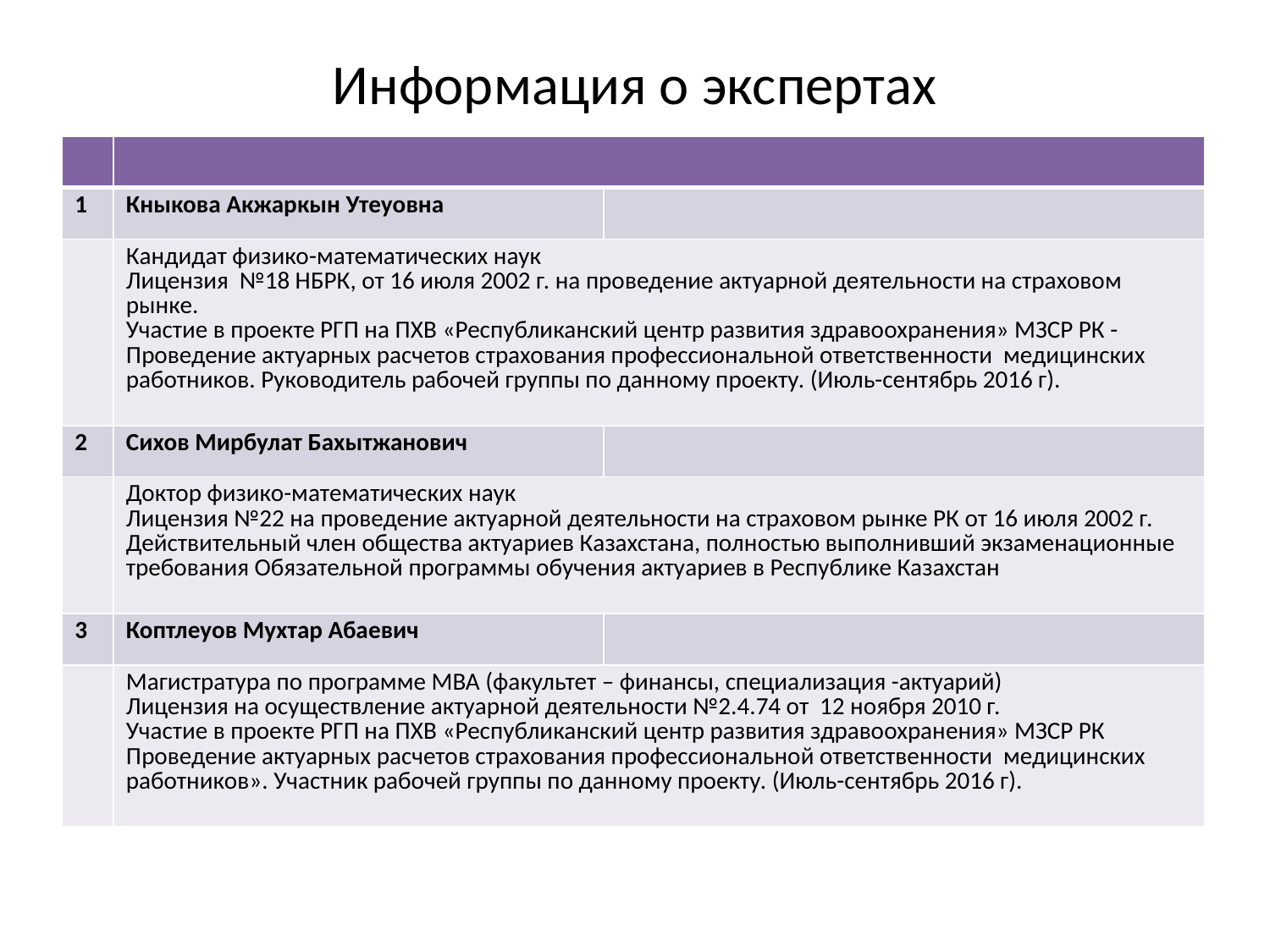

# Информация о экспертах
|  |  |  |
| --- | --- | --- |
| 1 | Кныкова Акжаркын Утеуовна |  |
|  | Кандидат физико-математических наук Лицензия №18 НБРК, от 16 июля 2002 г. на проведение актуарной деятельности на страховом рынке. Участие в проекте РГП на ПХВ «Республиканский центр развития здравоохранения» МЗСР РК - Проведение актуарных расчетов страхования профессиональной ответственности медицинских работников. Руководитель рабочей группы по данному проекту. (Июль-сентябрь 2016 г). |  |
| 2 | Сихов Мирбулат Бахытжанович |  |
|  | Доктор физико-математических наук Лицензия №22 на проведение актуарной деятельности на страховом рынке РК от 16 июля 2002 г. Действительный член общества актуариев Казахстана, полностью выполнивший экзаменационные требования Обязательной программы обучения актуариев в Республике Казахстан |  |
| 3 | Коптлеуов Мухтар Абаевич |  |
|  | Магистратура по программе МВА (факультет – финансы, специализация -актуарий) Лицензия на осуществление актуарной деятельности №2.4.74 от 12 ноября 2010 г. Участие в проекте РГП на ПХВ «Республиканский центр развития здравоохранения» МЗСР РК Проведение актуарных расчетов страхования профессиональной ответственности медицинских работников». Участник рабочей группы по данному проекту. (Июль-сентябрь 2016 г). |  |